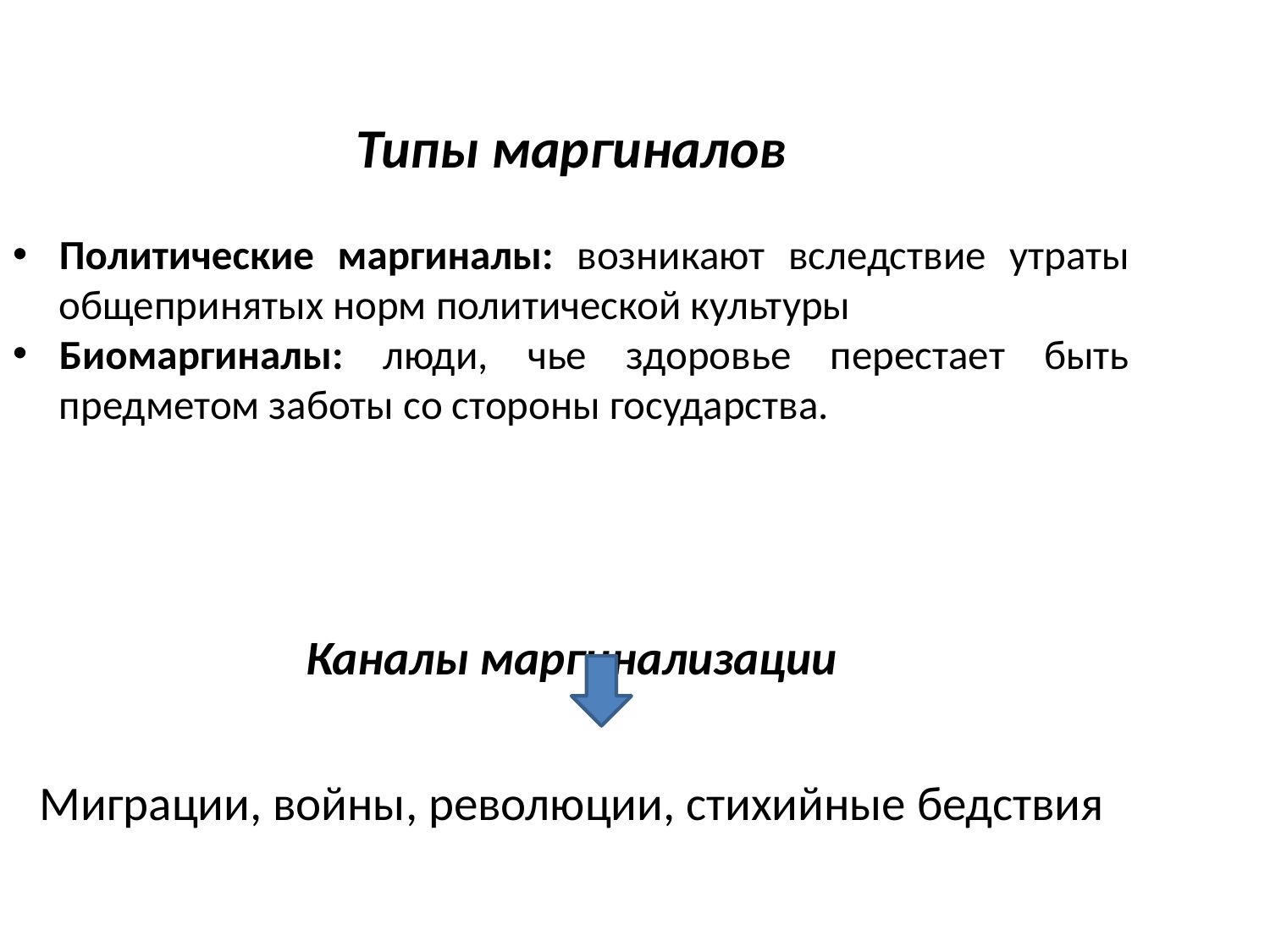

Типы маргиналов

Политические маргиналы: возникают вследствие утраты общепринятых норм политической культуры
Биомаргиналы: люди, чье здоровье перестает быть предметом заботы со стороны государства.

Каналы маргинализации

Миграции, войны, революции, стихийные бедствия